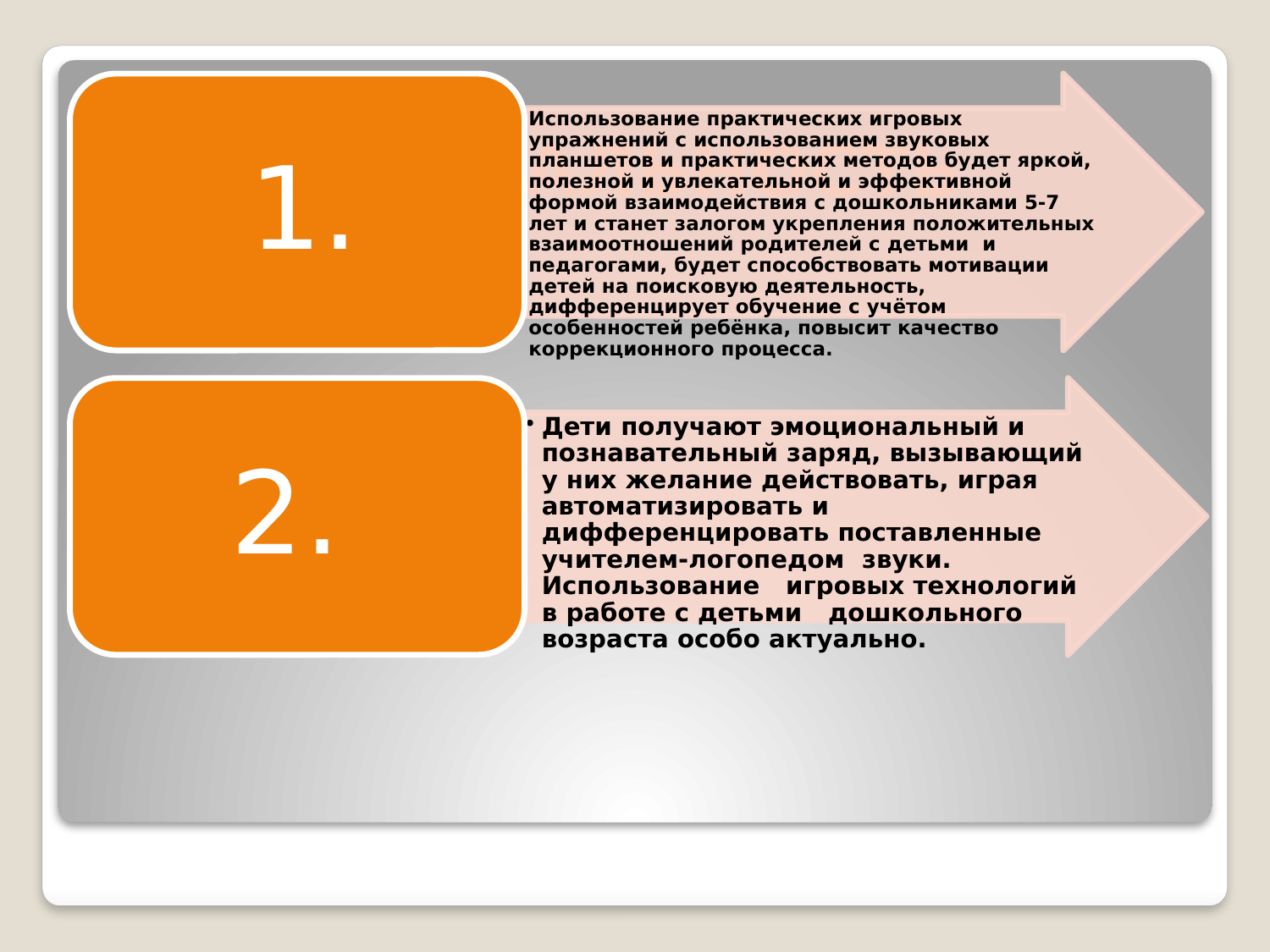

Использование практических игровых упражнений с использованием звуковых планшетов и практических методов будет яркой, полезной и увлекательной и эффективной формой взаимодействия с дошкольниками 5-7 лет и станет залогом укрепления положительных взаимоотношений родителей с детьми  и педагогами, будет способствовать мотивации детей на поисковую деятельность, дифференцирует обучение с учётом особенностей ребёнка, повысит качество коррекционного процесса.
1.
Дети получают эмоциональный и познавательный заряд, вызывающий у них желание действовать, играя автоматизировать и дифференцировать поставленные учителем-логопедом  звуки. Использование   игровых технологий в работе с детьми   дошкольного возраста особо актуально.
2.
# АКТУАЛЬНОСТЬ